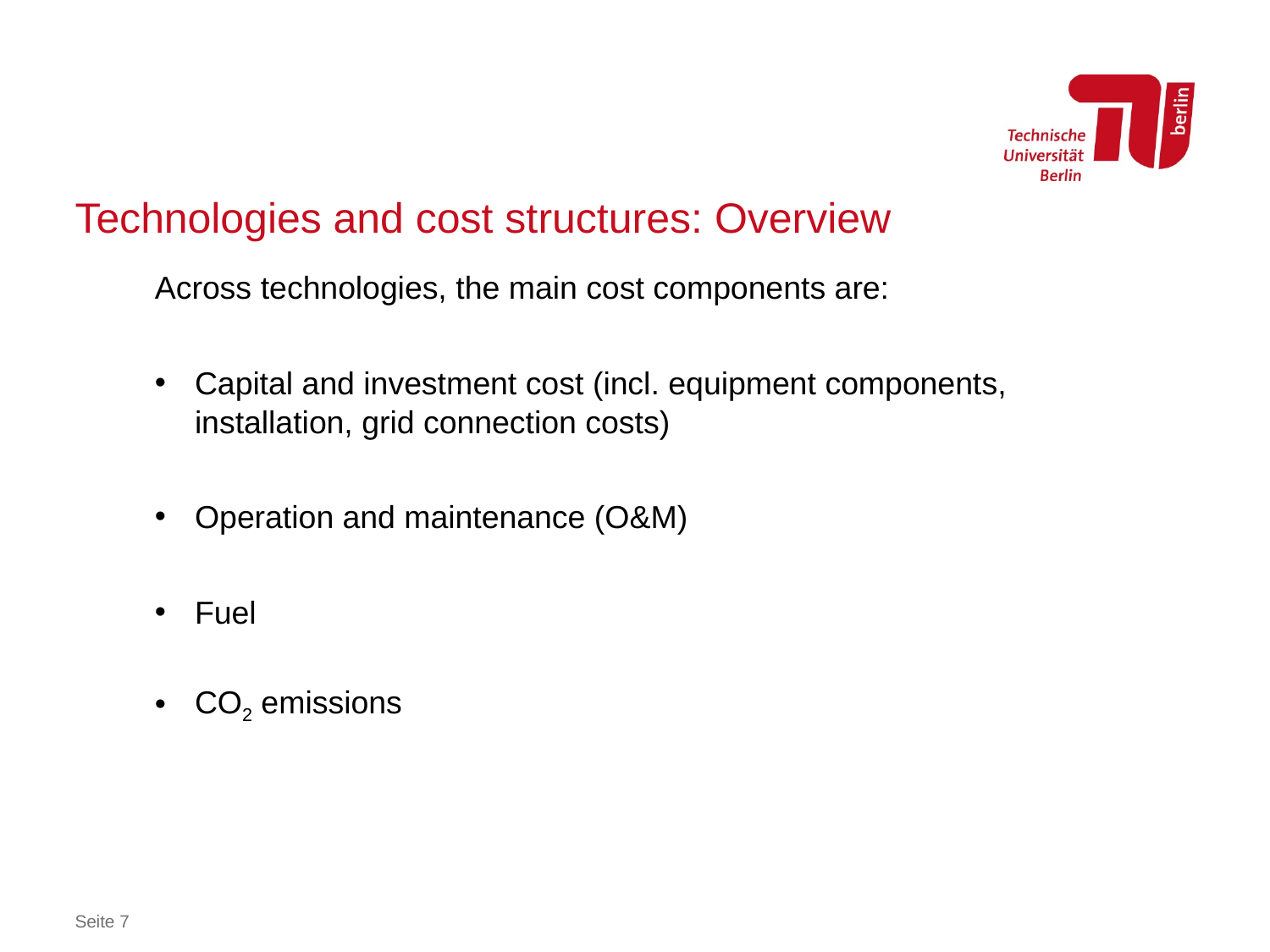

# Technologies and cost structures: Overview
Across technologies, the main cost components are:

Capital and investment cost (incl. equipment components, installation, grid connection costs)

Operation and maintenance (O&M)

Fuel

CO2 emissions

Seite 7